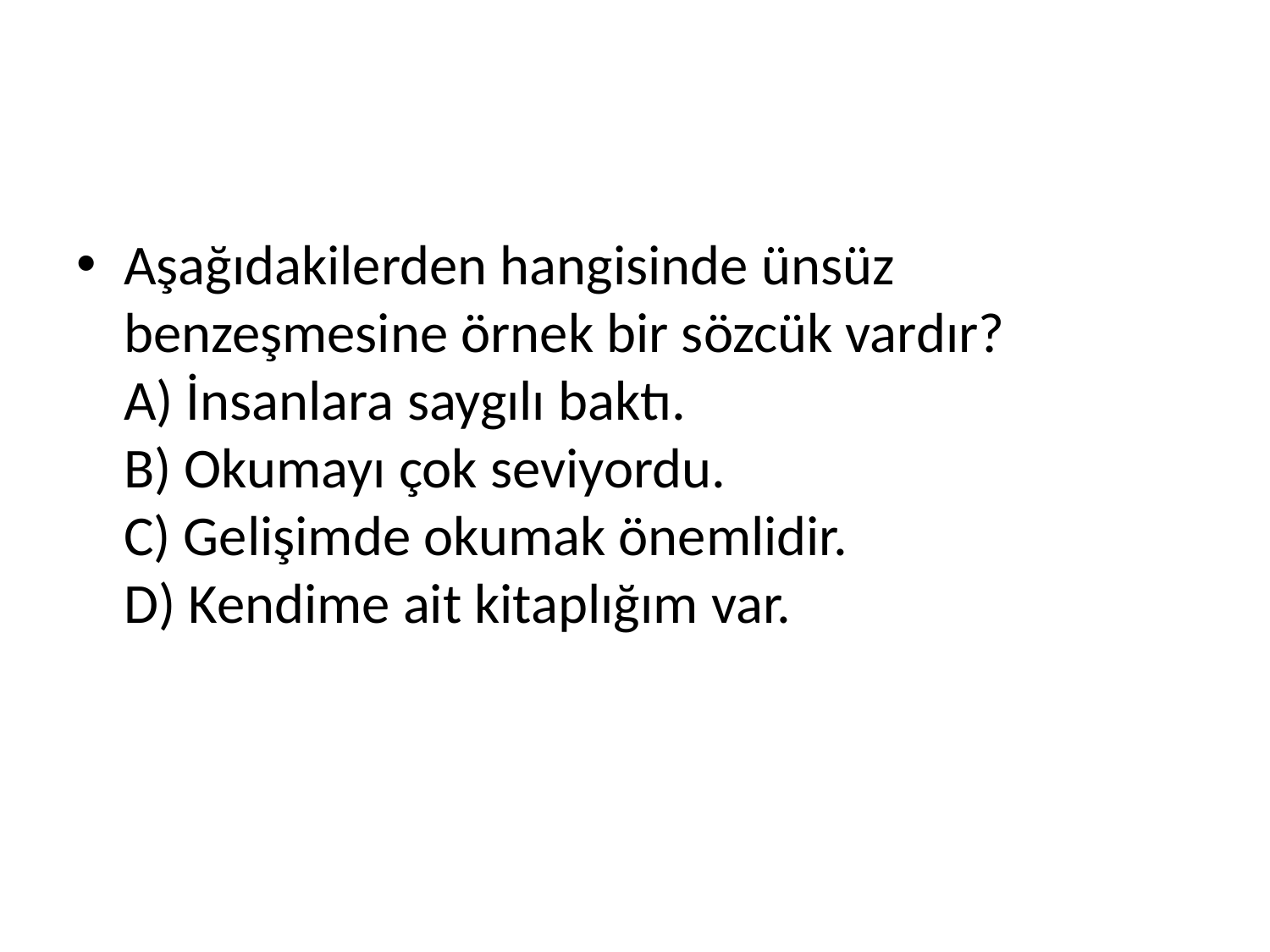

#
Aşağıdakilerden hangisinde ünsüz benzeşmesine örnek bir sözcük vardır? 
A) İnsanlara saygılı baktı. 
B) Okumayı çok seviyordu. 
C) Gelişimde okumak önemlidir. 
D) Kendime ait kitaplığım var.